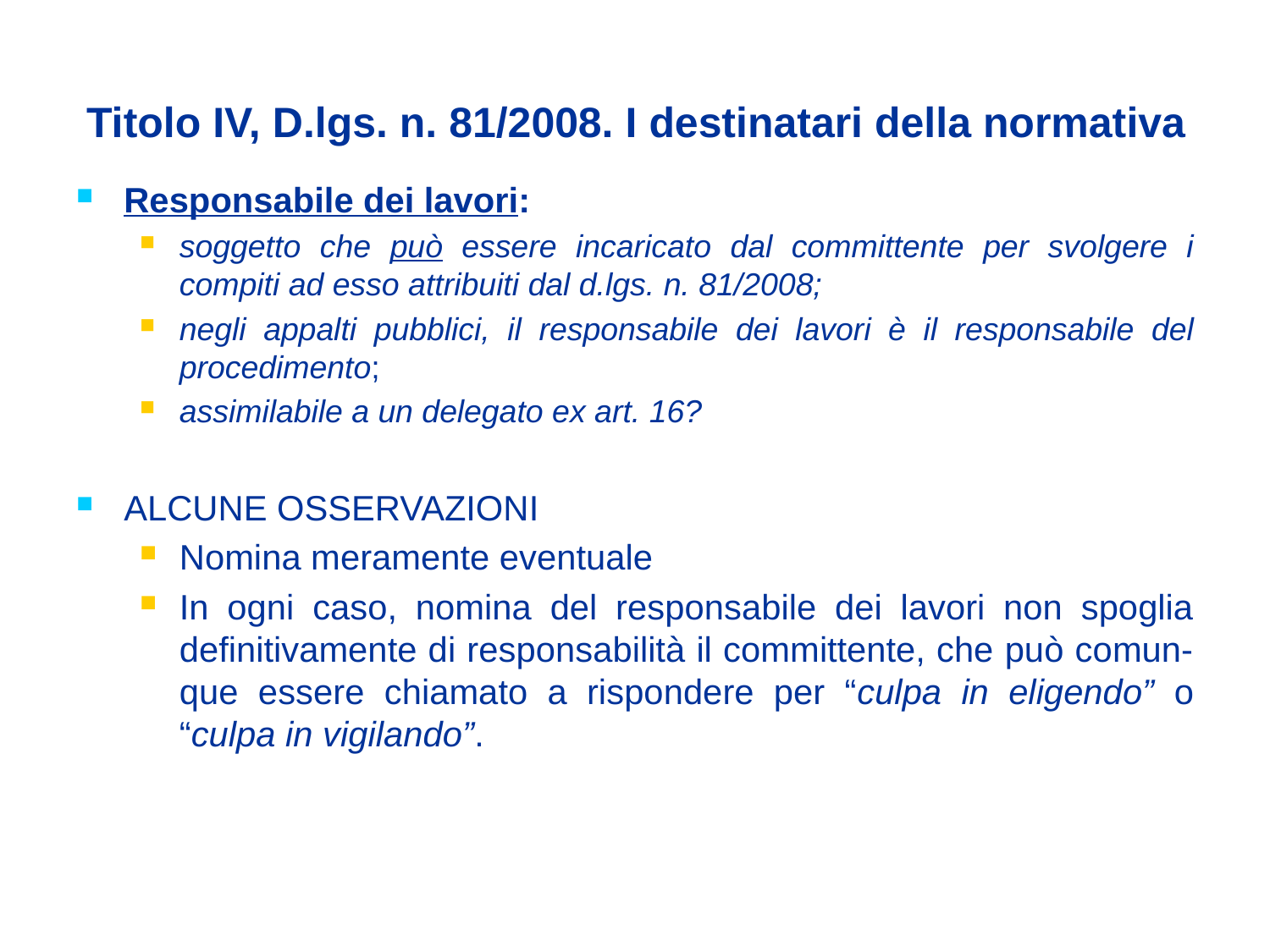

# Titolo IV, D.lgs. n. 81/2008. I destinatari della normativa
Responsabile dei lavori:
soggetto che può essere incaricato dal committente per svolgere i compiti ad esso attribuiti dal d.lgs. n. 81/2008;
negli appalti pubblici, il responsabile dei lavori è il responsabile del procedimento;
assimilabile a un delegato ex art. 16?

ALCUNE OSSERVAZIONI
Nomina meramente eventuale
In ogni caso, nomina del responsabile dei lavori non spoglia definitivamente di responsabilità il committente, che può comun-que essere chiamato a rispondere per “culpa in eligendo” o “culpa in vigilando”.